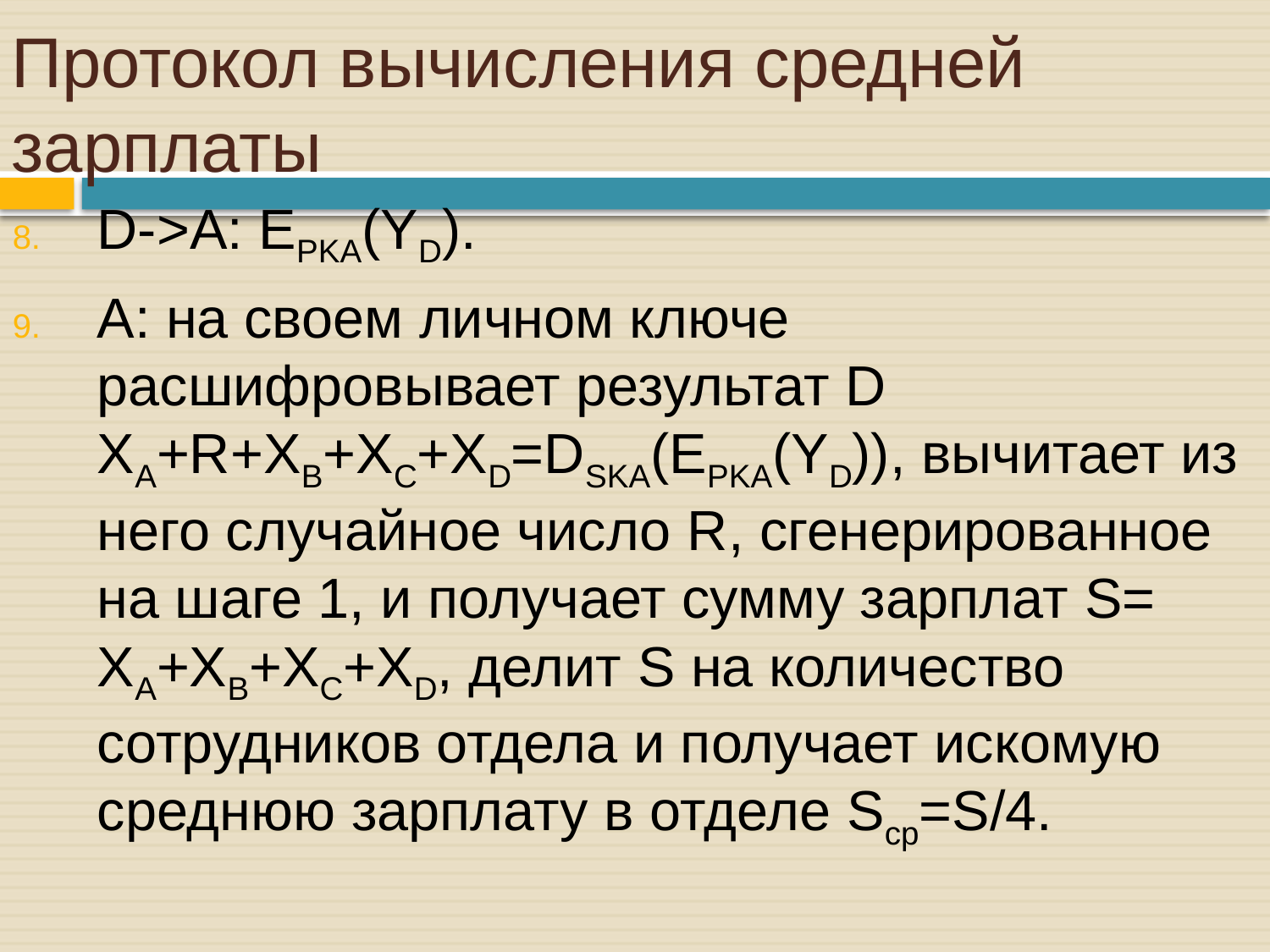

# Протокол вычисления средней зарплаты
D->A: EPKA(YD).
A: на своем личном ключе расшифровывает результат D XA+R+XB+XC+XD=DSKA(EPKA(YD)), вычитает из него случайное число R, сгенерированное на шаге 1, и получает сумму зарплат S= XA+XB+XC+XD, делит S на количество сотрудников отдела и получает искомую среднюю зарплату в отделе Sср=S/4.